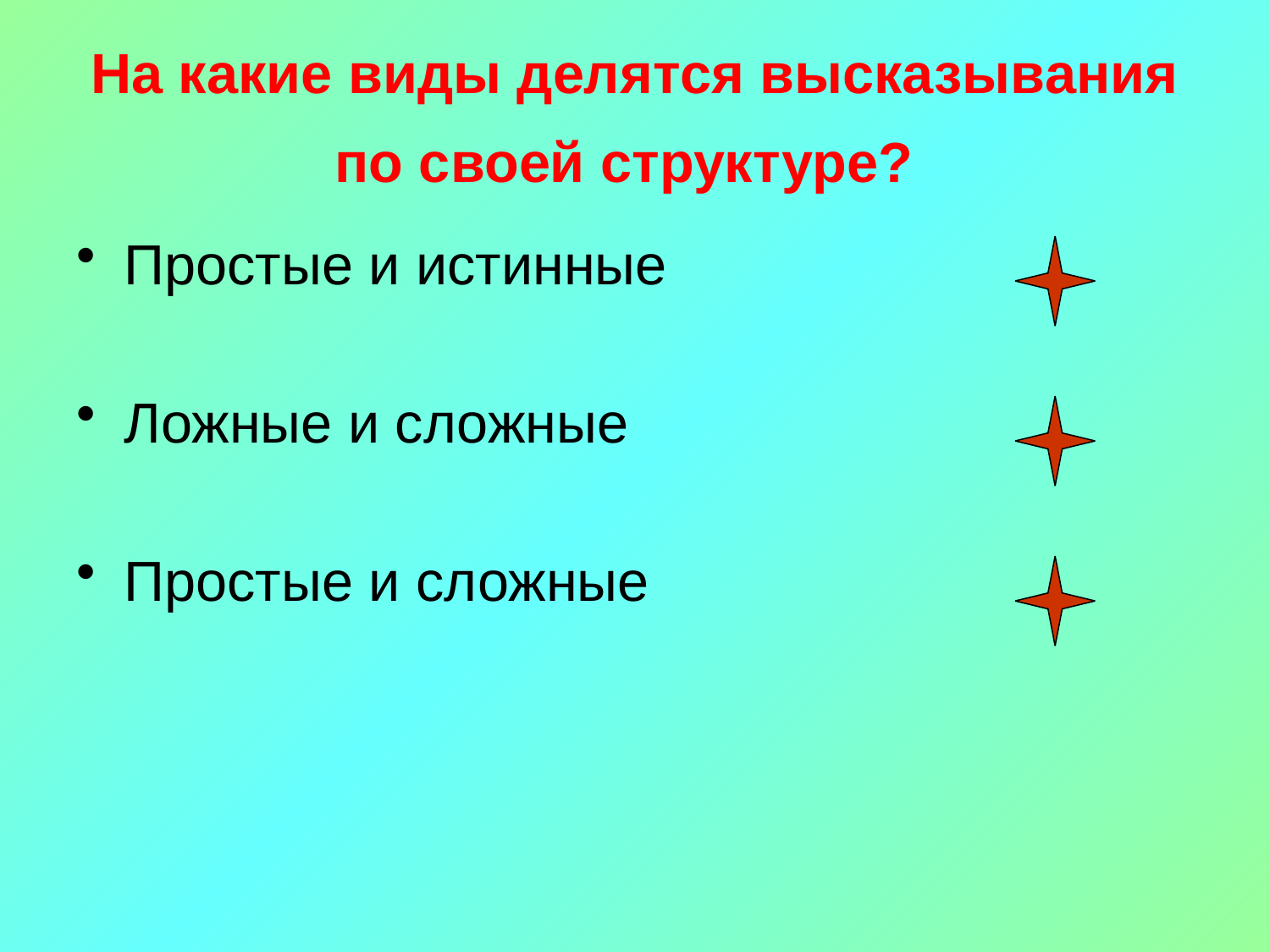

# На какие виды делятся высказывания по своей структуре?
Простые и истинные

Ложные и сложные

Простые и сложные